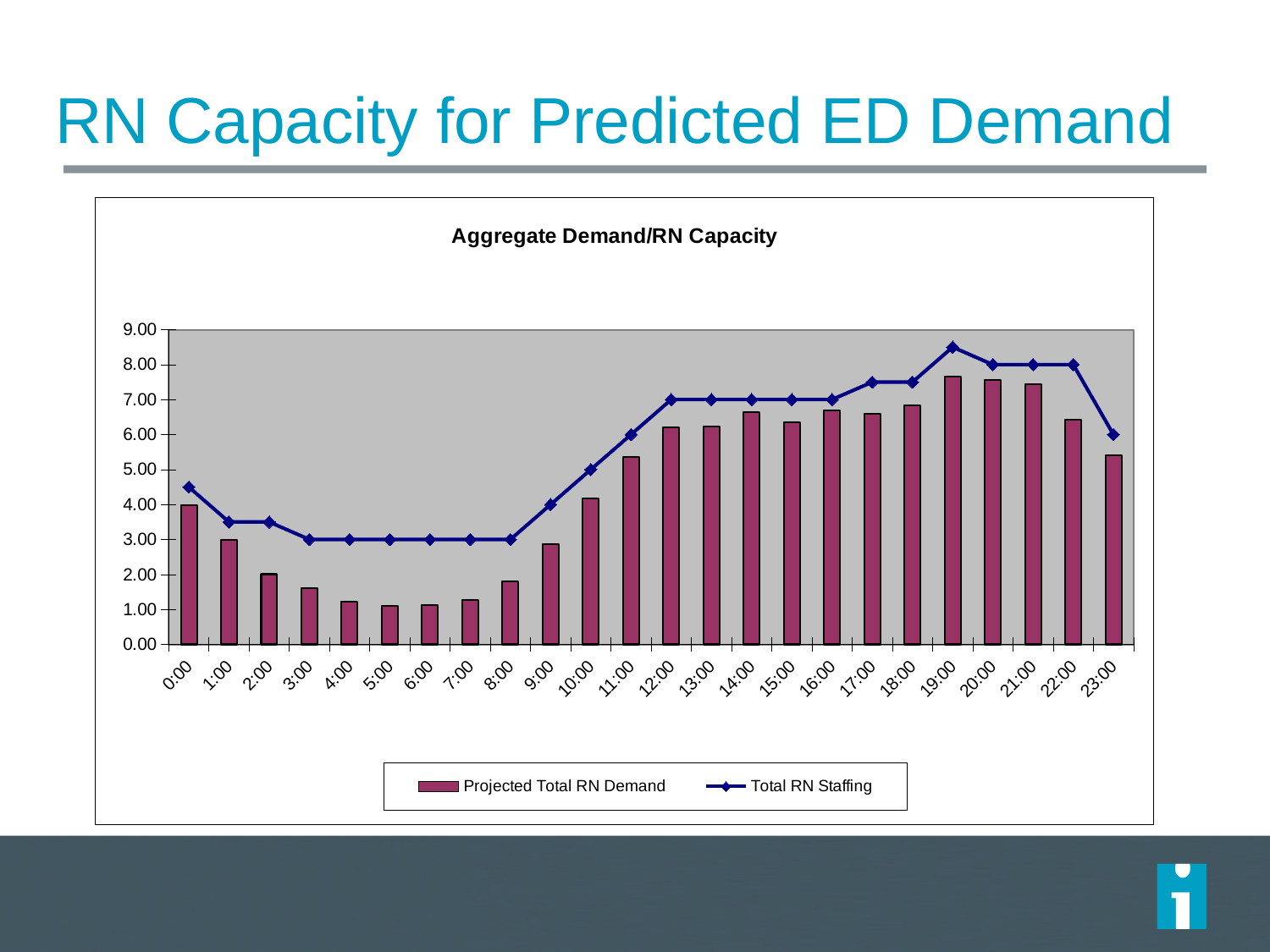

# RN Capacity for Predicted ED Demand

### Chart: Aggregate Demand/RN Capacity

| Category | Projected Total RN Demand | Total RN Staffing |
|---|---|---|
| 0 | 3.9840619466965075 | 4.5 |
| 4.1666666666666699E-2 | 2.9861936212841287 | 3.5 |
| 8.3333333333333343E-2 | 2.008171419252635 | 3.5 |
| 0.125 | 1.6079582517938682 | 3.0 |
| 0.16666666666666688 | 1.2154185304258691 | 3.0 |
| 0.20833333333333445 | 1.089905996645234 | 3.0 |
| 0.25 | 1.1230459649613482 | 3.0 |
| 0.29166666666667002 | 1.2645897400055912 | 3.0 |
| 0.33333333333333298 | 1.8097101854440398 | 3.0 |
| 0.37500000000000233 | 2.8574340695182183 | 4.0 |
| 0.41666666666667002 | 4.179931390364382 | 5.0 |
| 0.45833333333333293 | 5.3522068073804645 | 6.0 |
| 0.5 | 6.194844376106517 | 7.0 |
| 0.54166666666666696 | 6.238438868698164 | 7.0 |
| 0.58333333333333259 | 6.641272947535178 | 7.0 |
| 0.62500000000000477 | 6.3540210604789396 | 7.0 |
| 0.66666666666666763 | 6.696676101947642 | 7.0 |
| 0.70833333333333304 | 6.597867742987607 | 7.5 |
| 0.75000000000000477 | 6.842515259528375 | 7.5 |
| 0.79166666666666696 | 7.668014979964527 | 8.5 |
| 0.83333333333333304 | 7.5559710185443985 | 8.0 |
| 0.87500000000000477 | 7.4338656695554866 | 8.0 |
| 0.91666666666666696 | 6.4173306308824865 | 8.0 |
| 0.95833333333333304 | 5.404362943807691 | 6.0 |